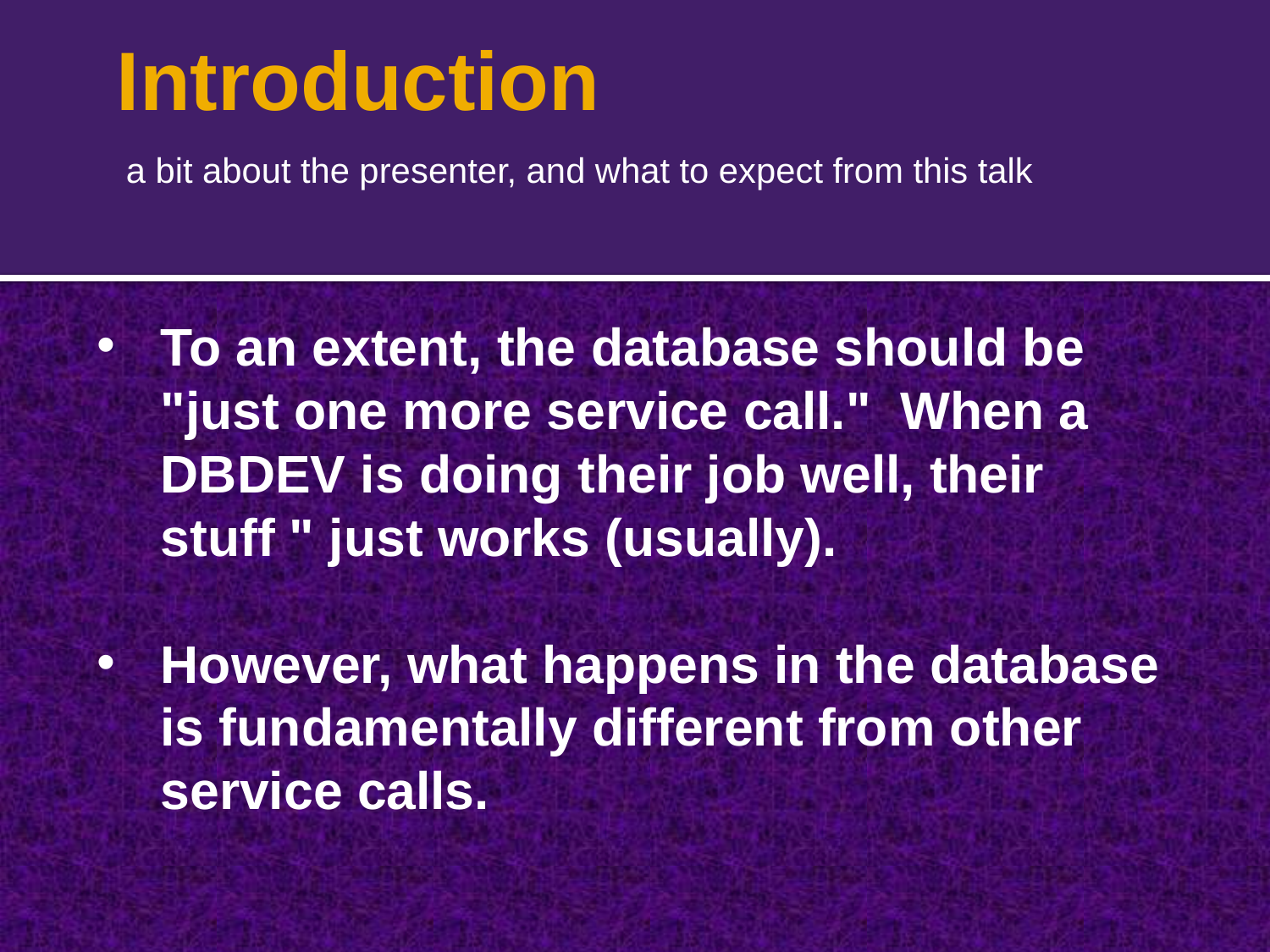

# Introduction
a bit about the presenter, and what to expect from this talk
To an extent, the database should be "just one more service call."  When a DBDEV is doing their job well, their stuff " just works (usually).

However, what happens in the database is fundamentally different from other service calls.